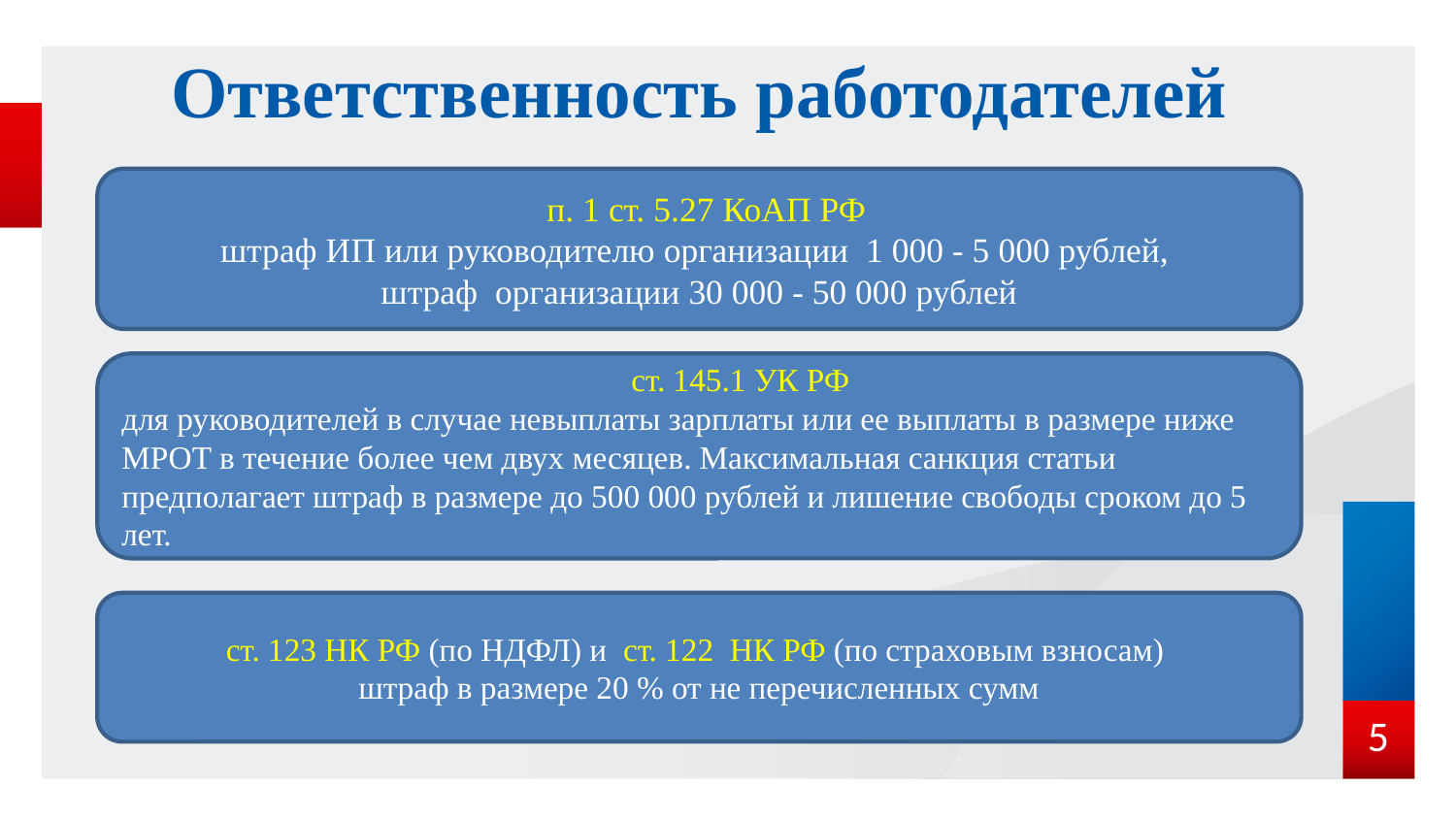

# Ответственность работодателей
  п. 1 ст. 5.27 КоАП РФ
штраф ИП или руководителю организации  1 000 - 5 000 рублей,
штраф  организации 30 000 - 50 000 рублей
                                                                      ст. 145.1 УК РФ
для руководителей в случае невыплаты зарплаты или ее выплаты в размере ниже МРОТ в течение более чем двух месяцев. Максимальная санкция статьи предполагает штраф в размере до 500 000 рублей и лишение свободы сроком до 5 лет.
ст. 123 НК РФ (по НДФЛ) и  ст. 122  НК РФ (по страховым взносам)
штраф в размере 20 % от не перечисленных сумм
5